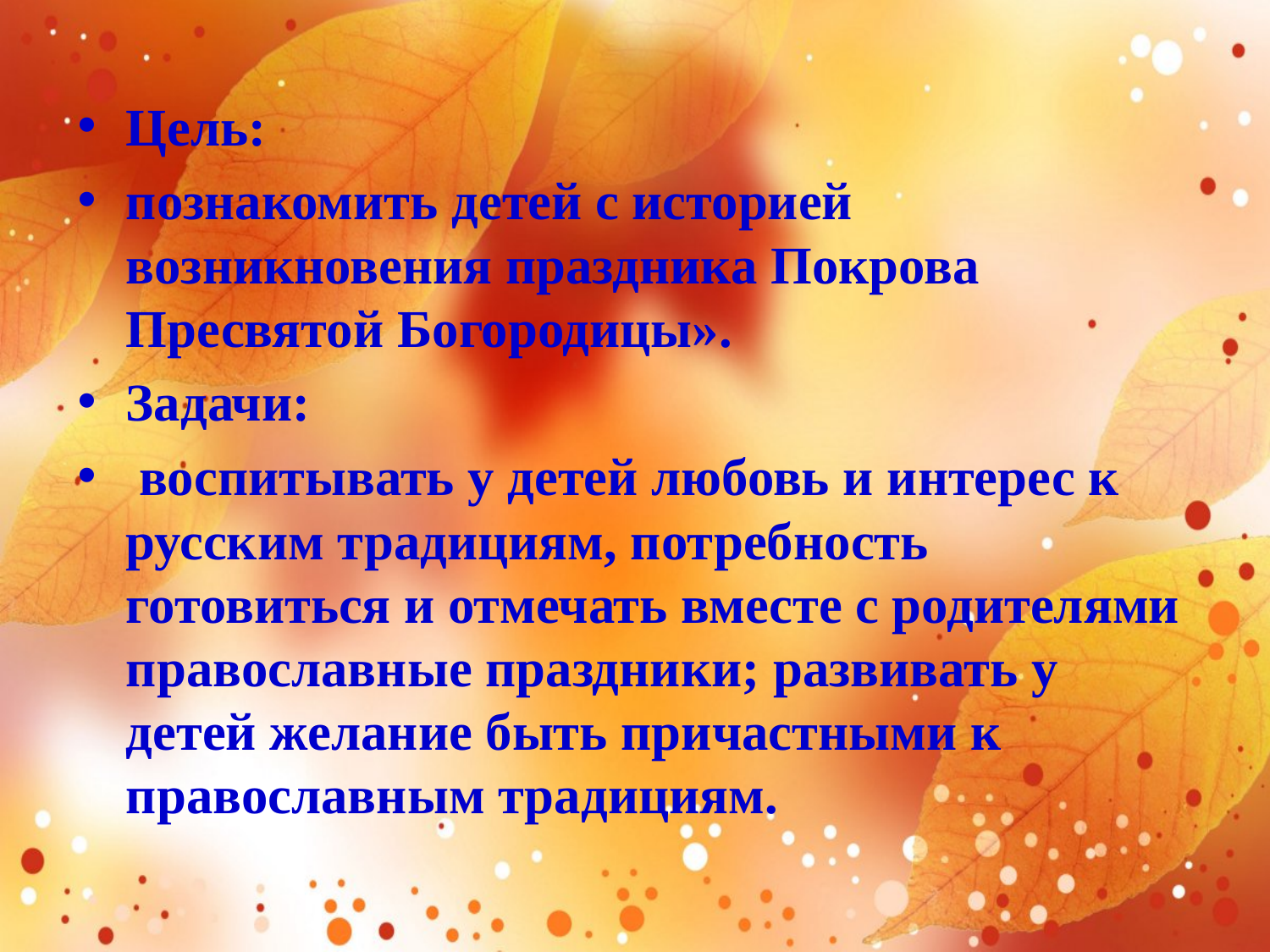

Цель:
познакомить детей с историей возникновения праздника Покрова Пресвятой Богородицы».
Задачи:
 воспитывать у детей любовь и интерес к русским традициям, потребность готовиться и отмечать вместе с родителями православные праздники; развивать у детей желание быть причастными к православным традициям.